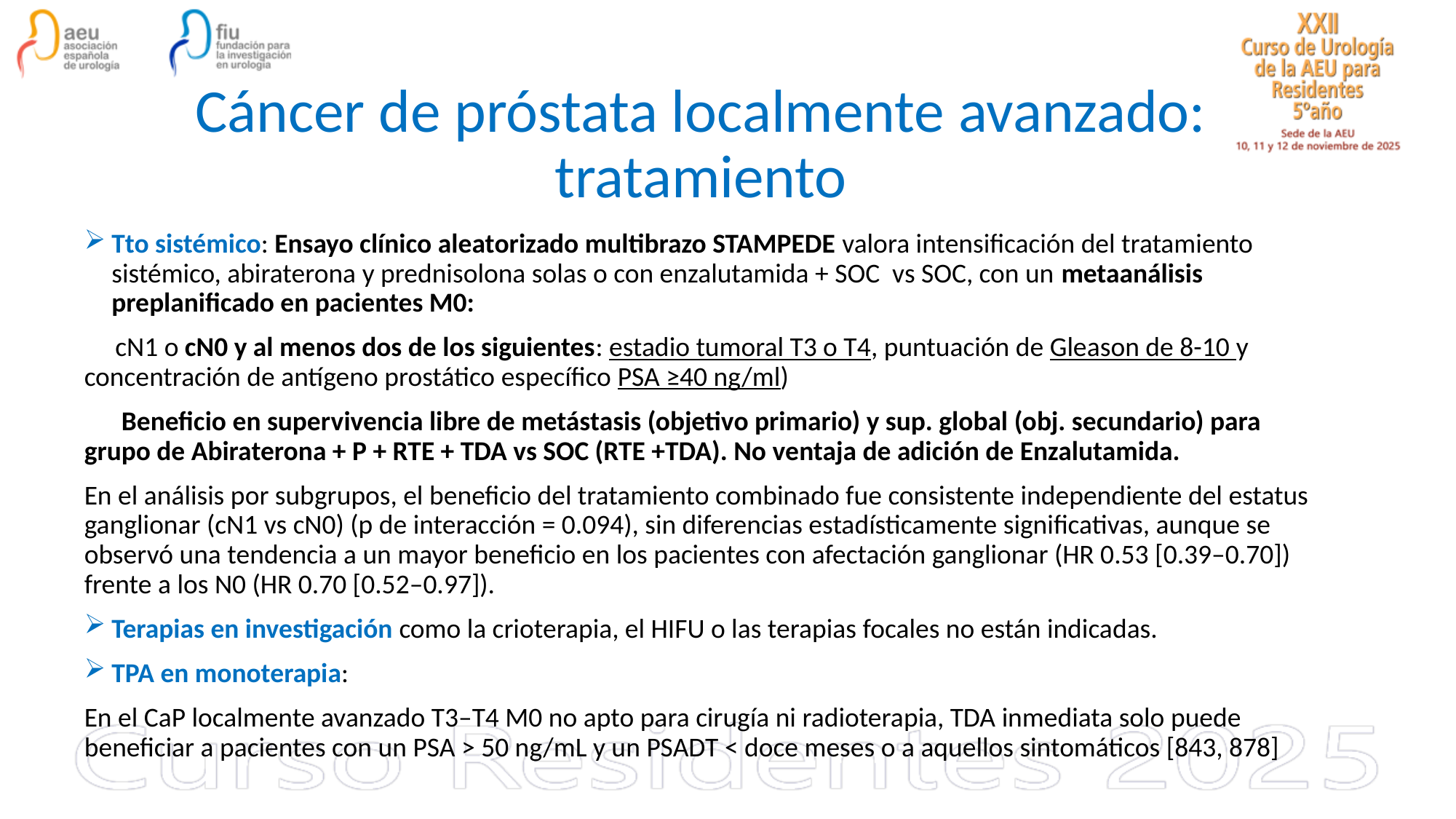

# Cáncer de próstata localmente avanzado: tratamiento
Tto sistémico: Ensayo clínico aleatorizado multibrazo STAMPEDE valora intensificación del tratamiento sistémico, abiraterona y prednisolona solas o con enzalutamida + SOC  vs SOC, con un metaanálisis preplanificado en pacientes M0:
     cN1 o cN0 y al menos dos de los siguientes: estadio tumoral T3 o T4, puntuación de Gleason de 8-10 y concentración de antígeno prostático específico PSA ≥40 ng/ml)
      Beneficio en supervivencia libre de metástasis (objetivo primario) y sup. global (obj. secundario) para grupo de Abiraterona + P + RTE + TDA vs SOC (RTE +TDA). No ventaja de adición de Enzalutamida.
En el análisis por subgrupos, el beneficio del tratamiento combinado fue consistente independiente del estatus ganglionar (cN1 vs cN0) (p de interacción = 0.094), sin diferencias estadísticamente significativas, aunque se observó una tendencia a un mayor beneficio en los pacientes con afectación ganglionar (HR 0.53 [0.39–0.70]) frente a los N0 (HR 0.70 [0.52–0.97]).
Terapias en investigación como la crioterapia, el HIFU o las terapias focales no están indicadas.
TPA en monoterapia:
En el CaP localmente avanzado T3–T4 M0 no apto para cirugía ni radioterapia, TDA inmediata solo puede beneficiar a pacientes con un PSA > 50 ng/mL y un PSADT < doce meses o a aquellos sintomáticos [843, 878]